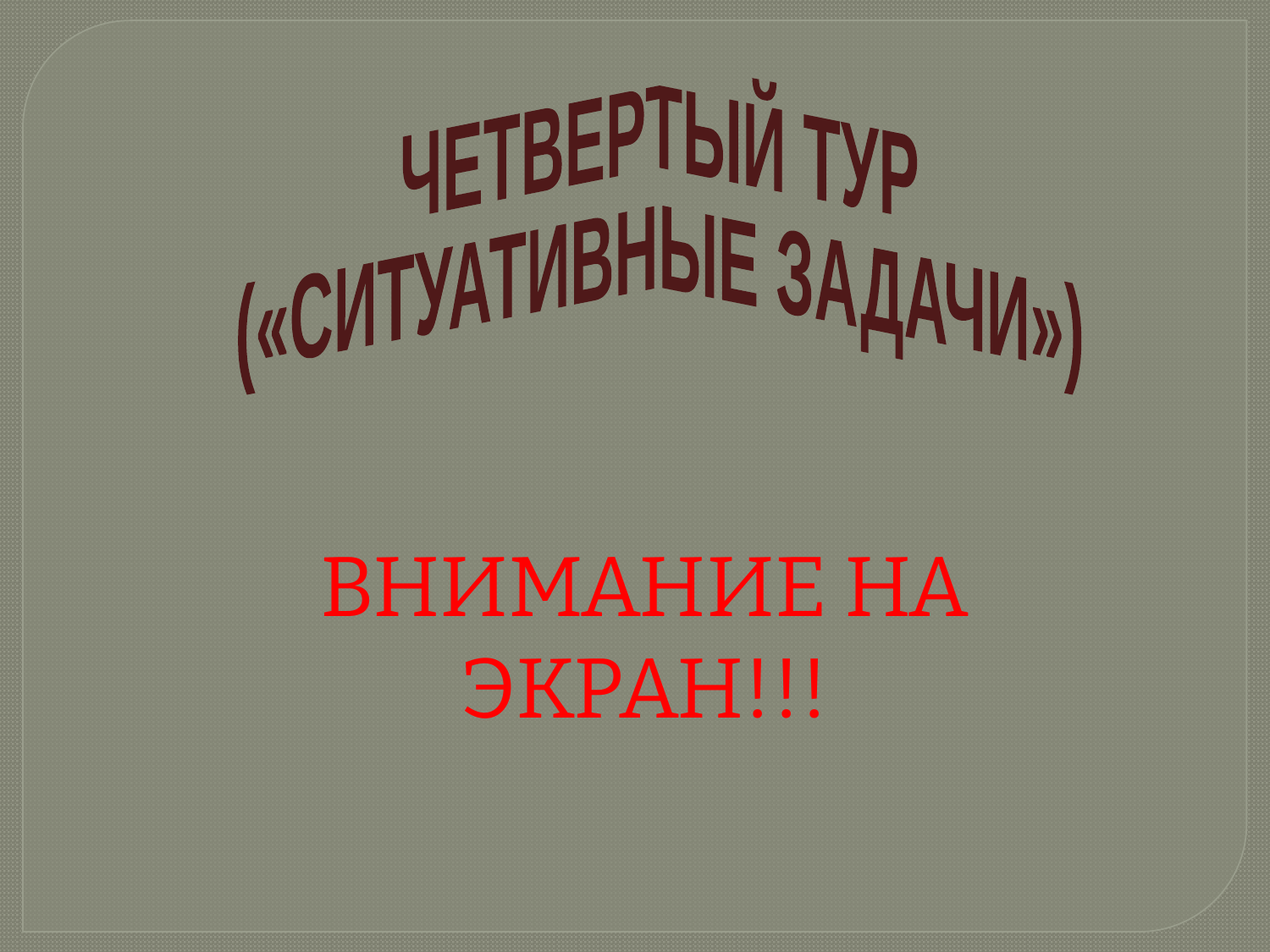

ЧЕТВЕРТЫЙ ТУР
(«СИТУАТИВНЫЕ ЗАДАЧИ»)
ВНИМАНИЕ НА ЭКРАН!!!